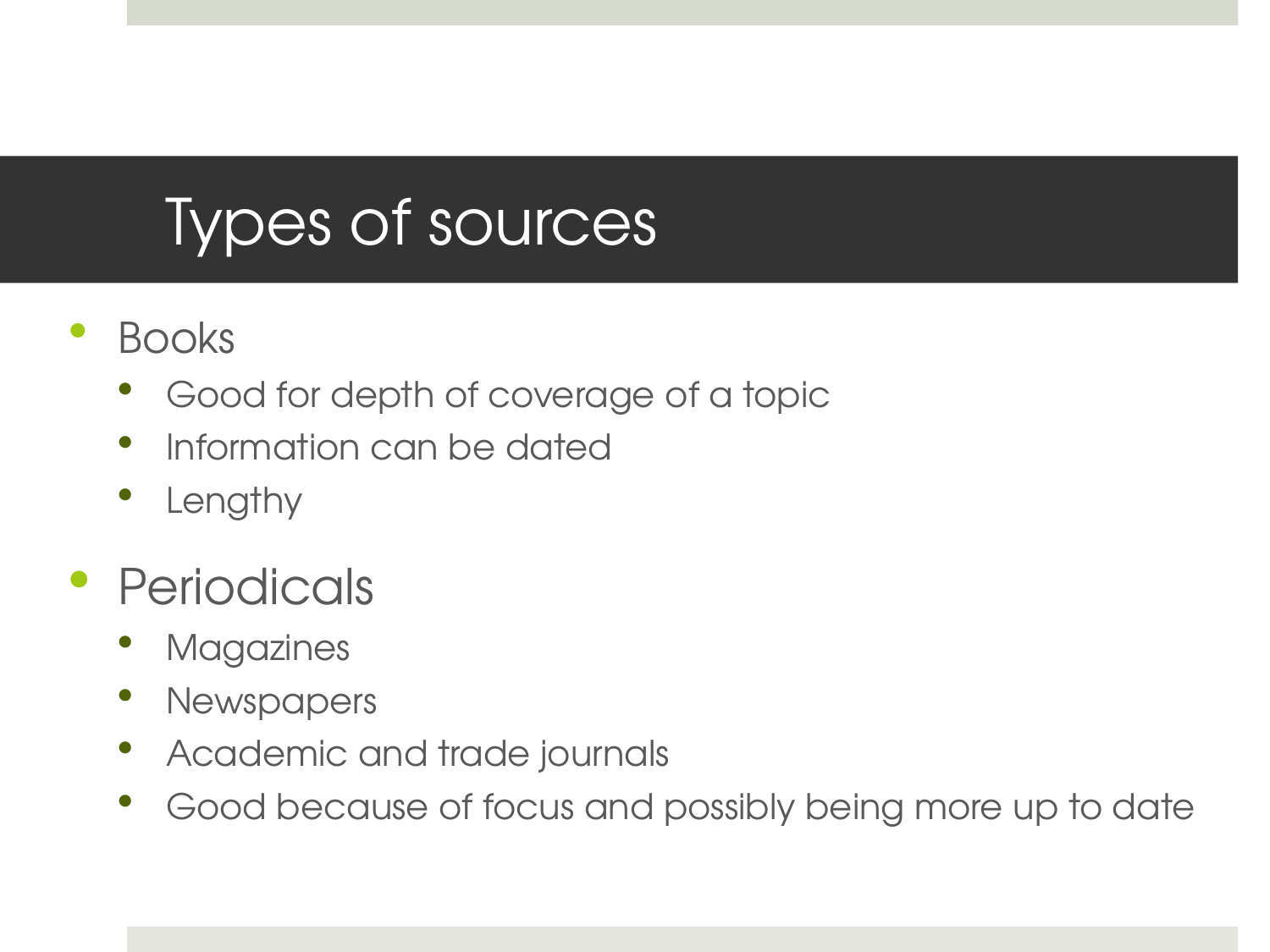

# Types of sources
Books
Good for depth of coverage of a topic
Information can be dated
Lengthy
Periodicals
Magazines
Newspapers
Academic and trade journals
Good because of focus and possibly being more up to date